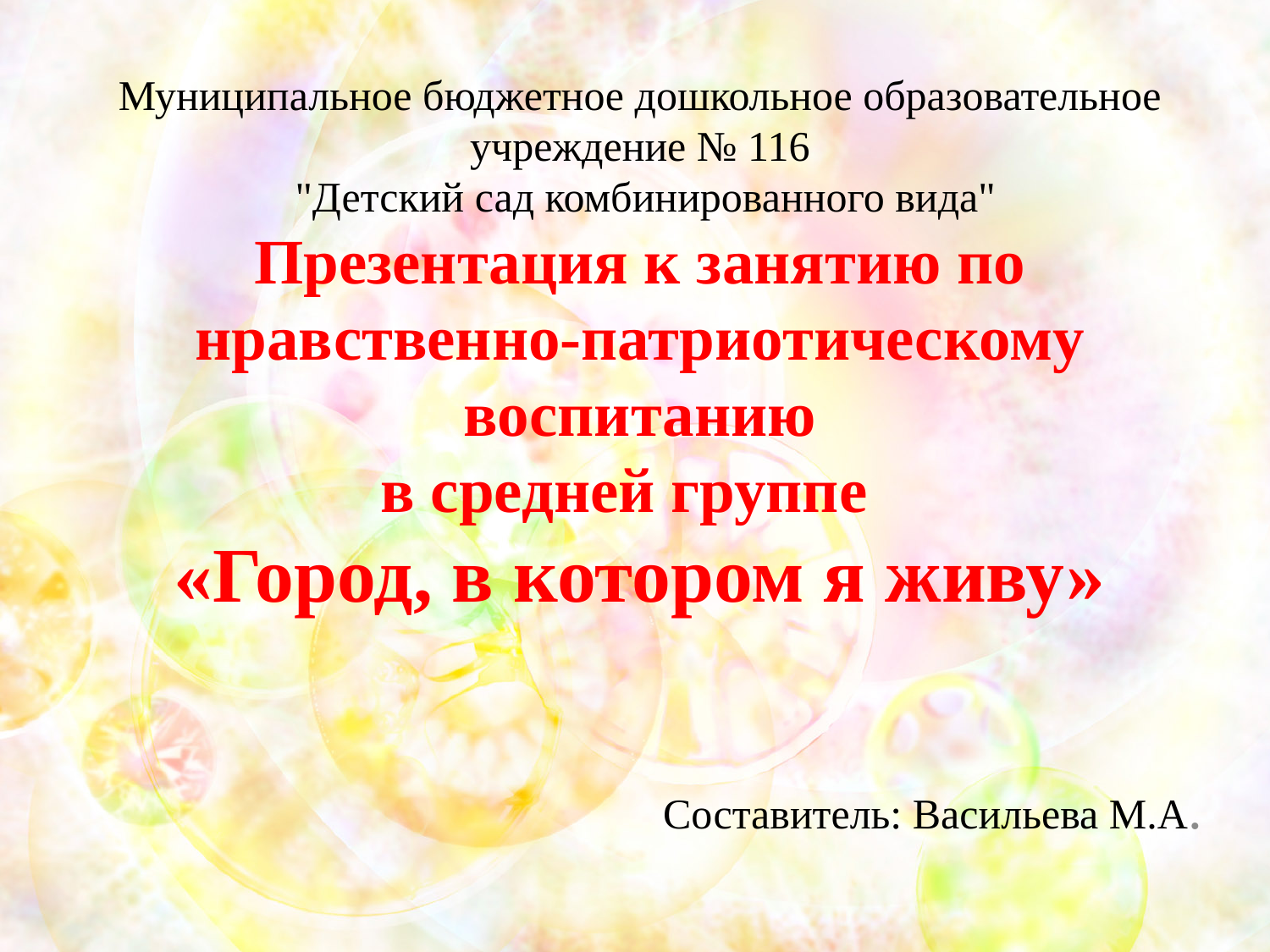

# Муниципальное бюджетное дошкольное образовательное учреждение № 116 "Детский сад комбинированного вида" Презентация к занятию по нравственно-патриотическому воспитанию в средней группе «Город, в котором я живу»
Составитель: Васильева М.А.